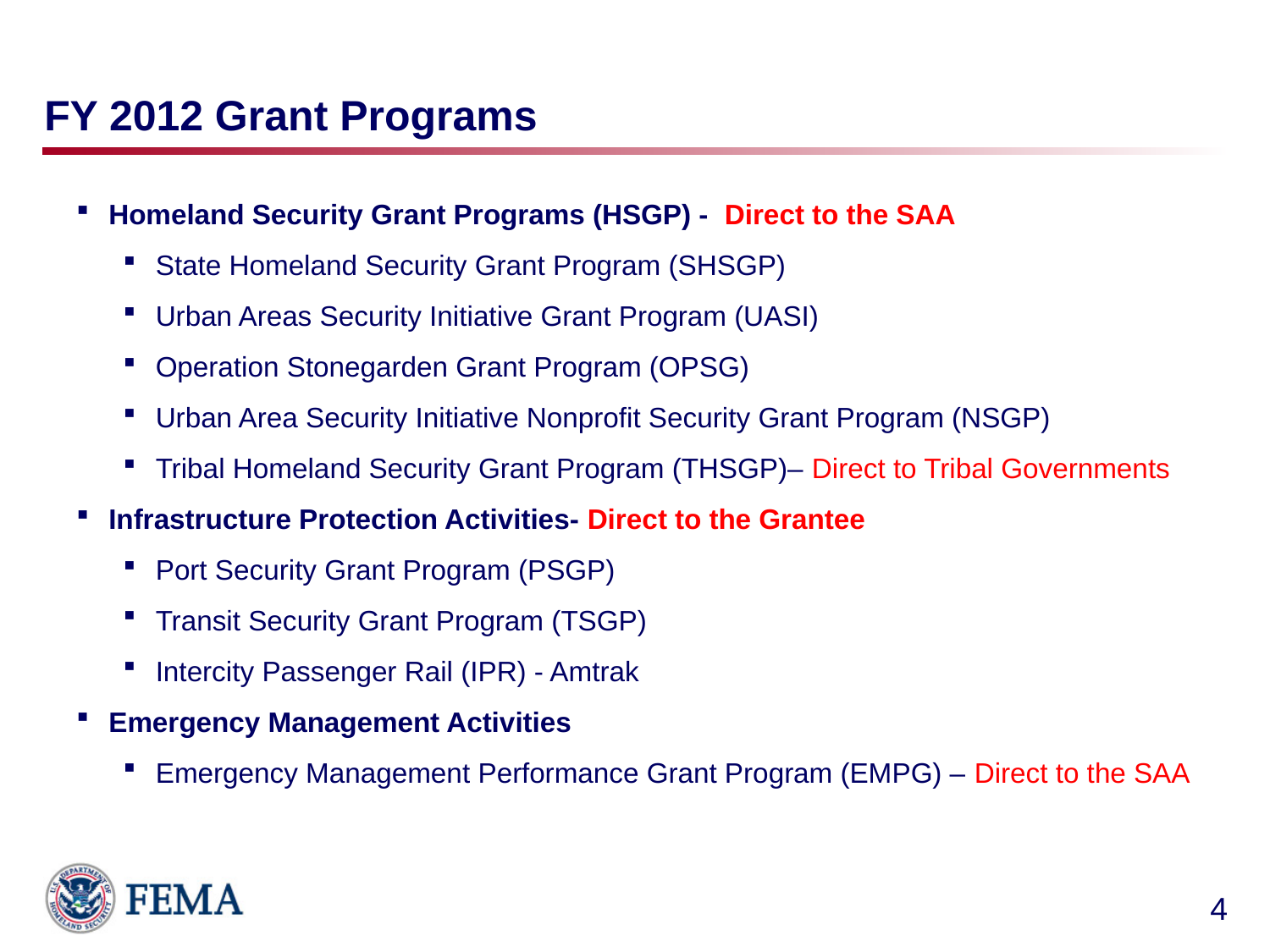

# FY 2012 Grant Programs
Homeland Security Grant Programs (HSGP) -  Direct to the SAA
State Homeland Security Grant Program (SHSGP)
Urban Areas Security Initiative Grant Program (UASI)
Operation Stonegarden Grant Program (OPSG)
Urban Area Security Initiative Nonprofit Security Grant Program (NSGP)
Tribal Homeland Security Grant Program (THSGP)– Direct to Tribal Governments
Infrastructure Protection Activities- Direct to the Grantee
Port Security Grant Program (PSGP)
Transit Security Grant Program (TSGP)
Intercity Passenger Rail (IPR) - Amtrak
Emergency Management Activities
Emergency Management Performance Grant Program (EMPG) – Direct to the SAA

4